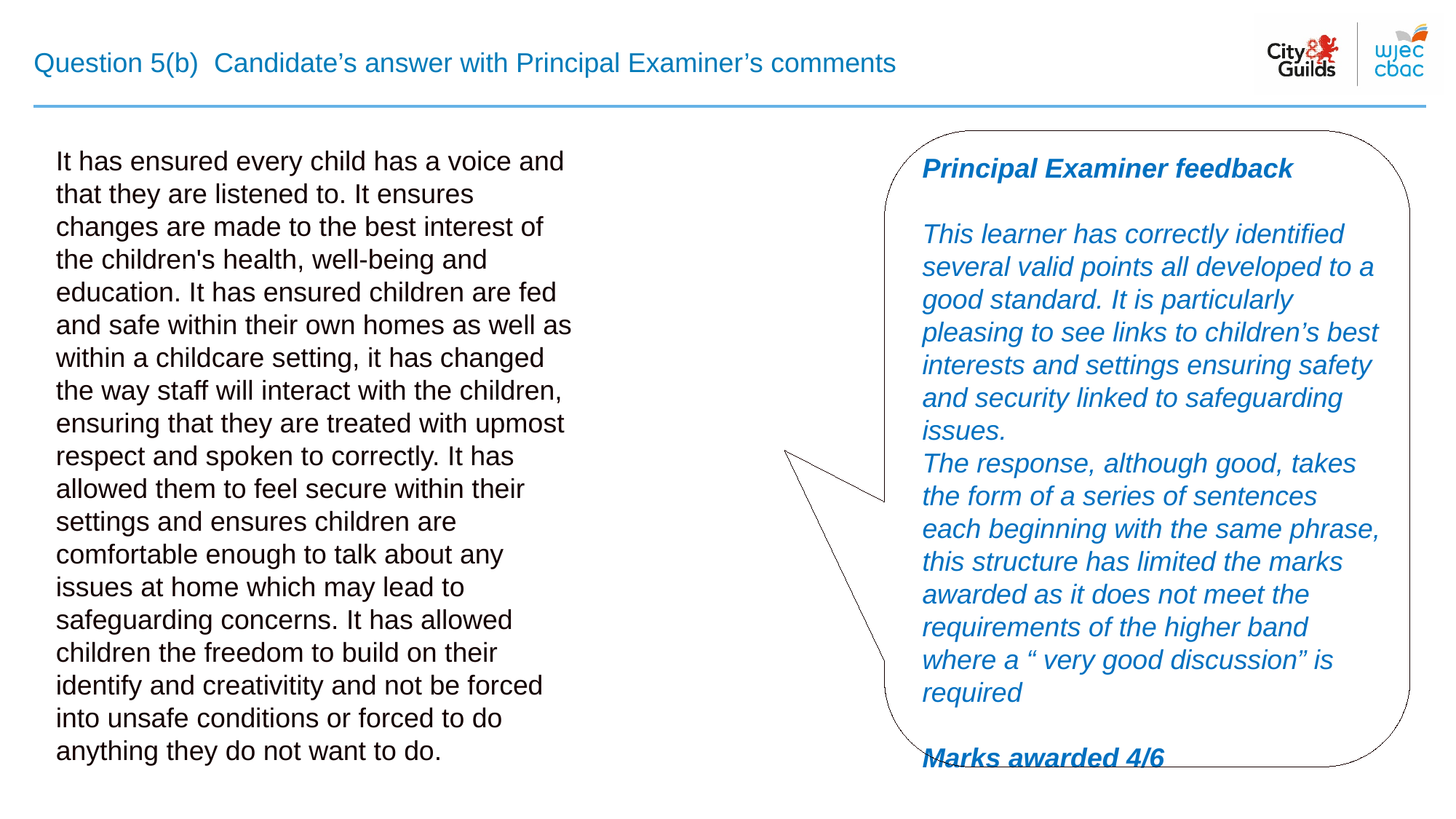

# Question 5(b)  Candidate’s answer with Principal Examiner’s comments

It has ensured every child has a voice and that they are listened to. It ensures changes are made to the best interest of the children's health, well-being and education. It has ensured children are fed and safe within their own homes as well as within a childcare setting, it has changed the way staff will interact with the children, ensuring that they are treated with upmost respect and spoken to correctly. It has allowed them to feel secure within their settings and ensures children are comfortable enough to talk about any issues at home which may lead to safeguarding concerns. It has allowed children the freedom to build on their identify and creativitity and not be forced into unsafe conditions or forced to do anything they do not want to do.
Principal Examiner feedback
This learner has correctly identified several valid points all developed to a good standard. It is particularly pleasing to see links to children’s best interests and settings ensuring safety and security linked to safeguarding issues.
The response, although good, takes the form of a series of sentences each beginning with the same phrase, this structure has limited the marks awarded as it does not meet the requirements of the higher band where a “ very good discussion” is required

Marks awarded 4/6